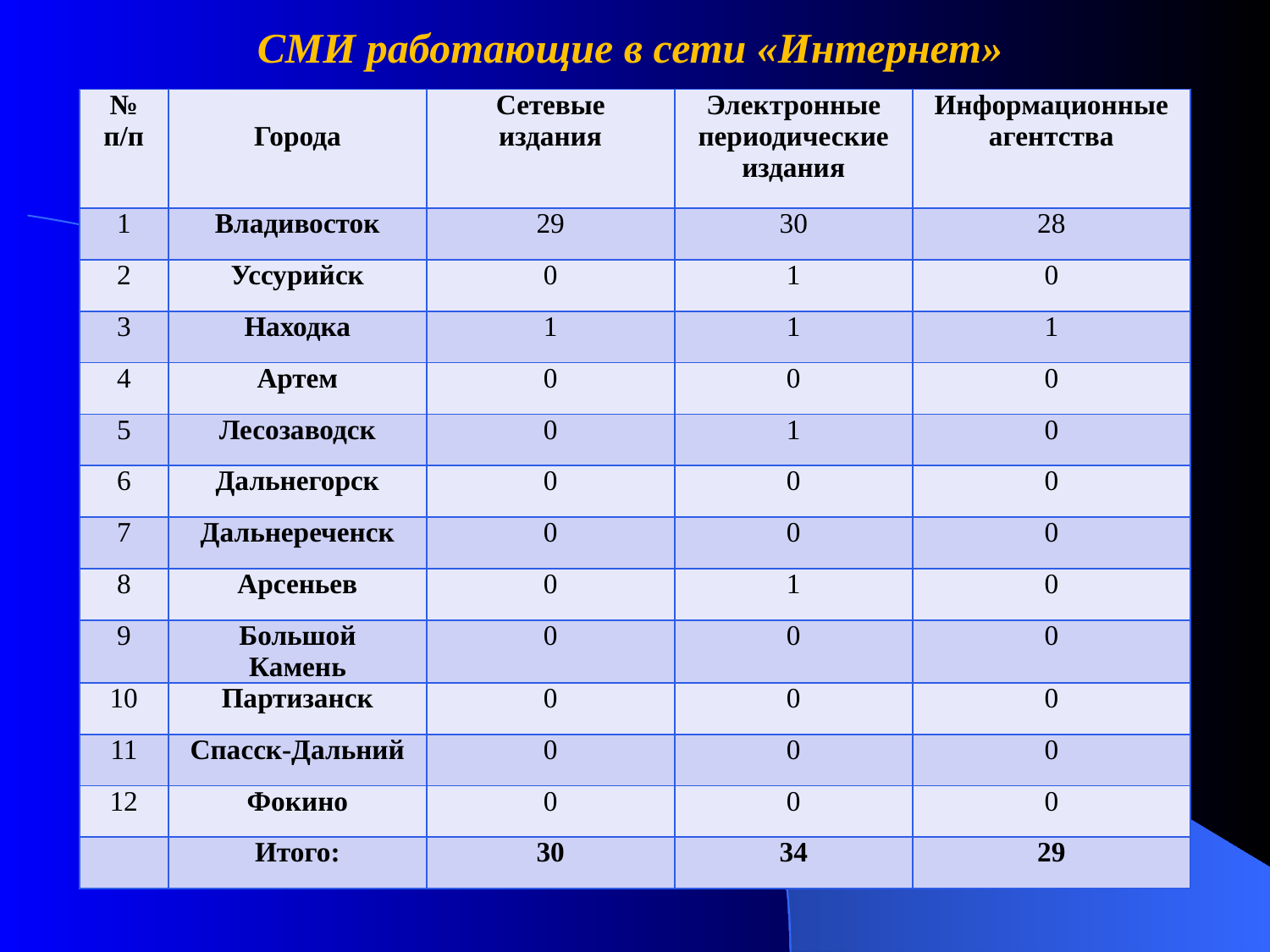

# СМИ работающие в сети «Интернет»
| № п/п | Города | Сетевые издания | Электронные периодические издания | Информационные агентства |
| --- | --- | --- | --- | --- |
| 1 | Владивосток | 29 | 30 | 28 |
| 2 | Уссурийск | 0 | 1 | 0 |
| 3 | Находка | 1 | 1 | 1 |
| 4 | Артем | 0 | 0 | 0 |
| 5 | Лесозаводск | 0 | 1 | 0 |
| 6 | Дальнегорск | 0 | 0 | 0 |
| 7 | Дальнереченск | 0 | 0 | 0 |
| 8 | Арсеньев | 0 | 1 | 0 |
| 9 | Большой Камень | 0 | 0 | 0 |
| 10 | Партизанск | 0 | 0 | 0 |
| 11 | Спасск-Дальний | 0 | 0 | 0 |
| 12 | Фокино | 0 | 0 | 0 |
|  | Итого: | 30 | 34 | 29 |